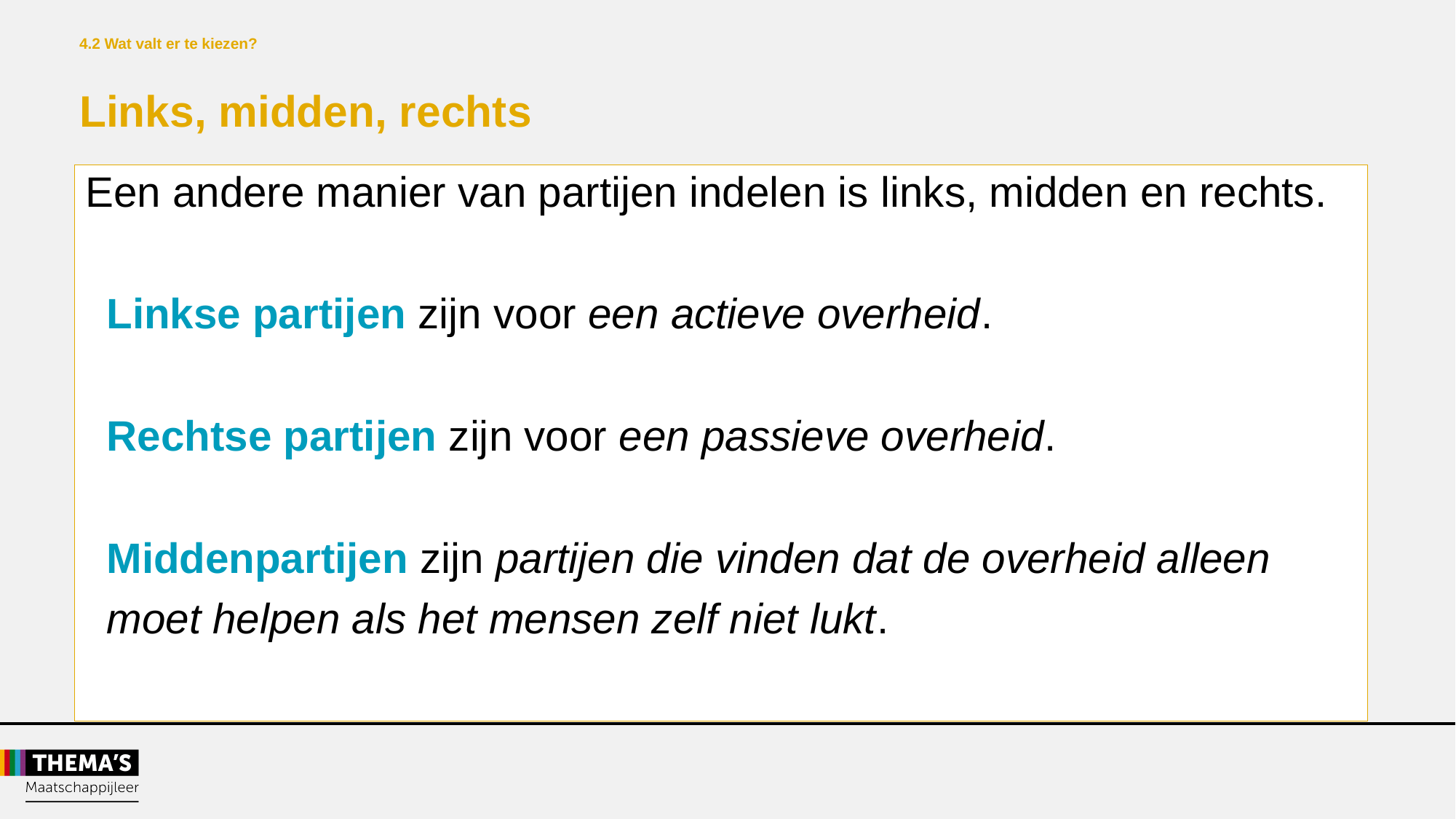

4.2 Wat valt er te kiezen?
Links, midden, rechts
Een andere manier van partijen indelen is links, midden en rechts.

Linkse partijen zijn voor een actieve overheid.

Rechtse partijen zijn voor een passieve overheid.

Middenpartijen zijn partijen die vinden dat de overheid alleen
moet helpen als het mensen zelf niet lukt.